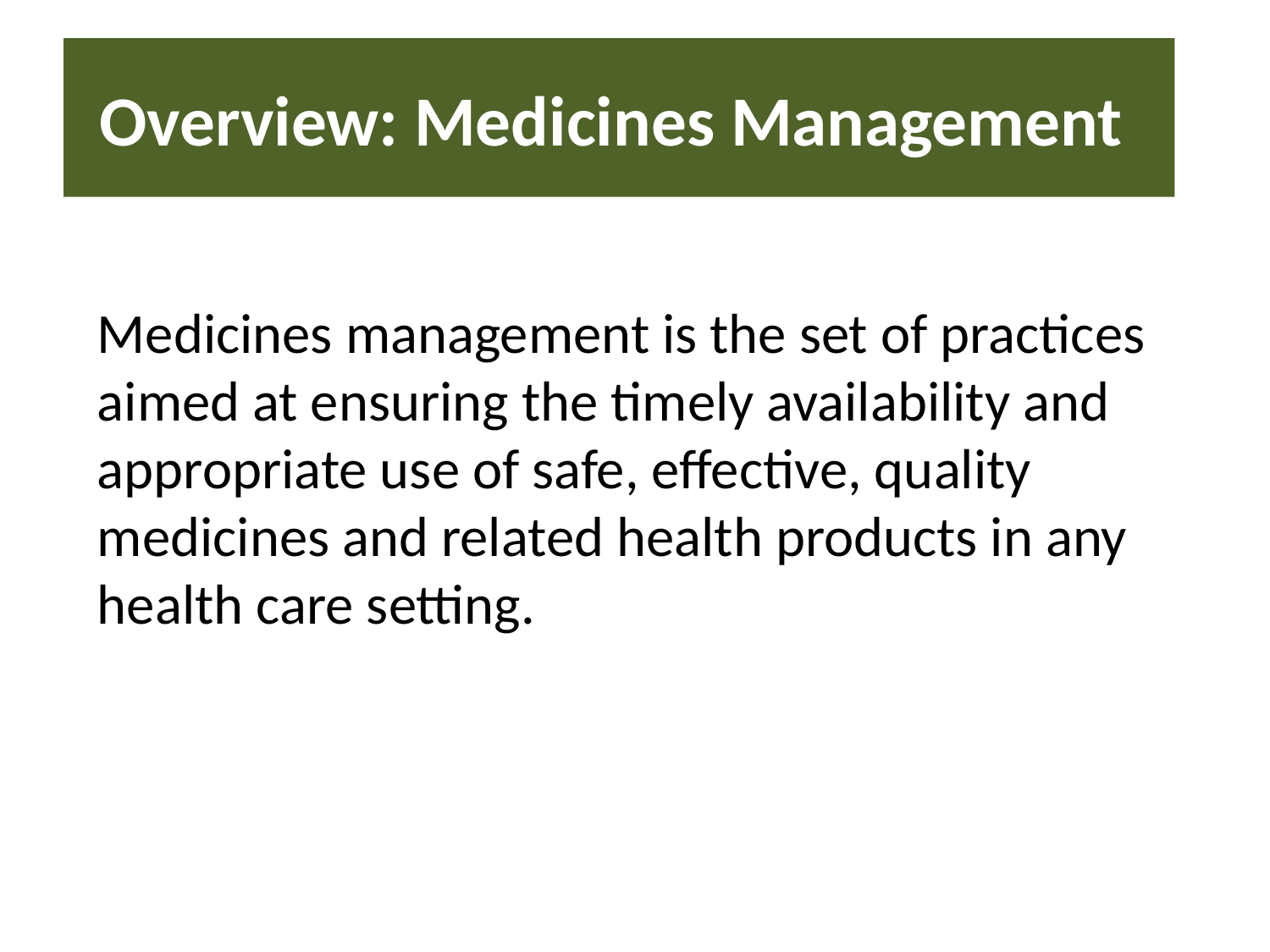

# Overview: Medicines Management

Medicines management is the set of practices aimed at ensuring the timely availability and appropriate use of safe, effective, quality medicines and related health products in any health care setting.